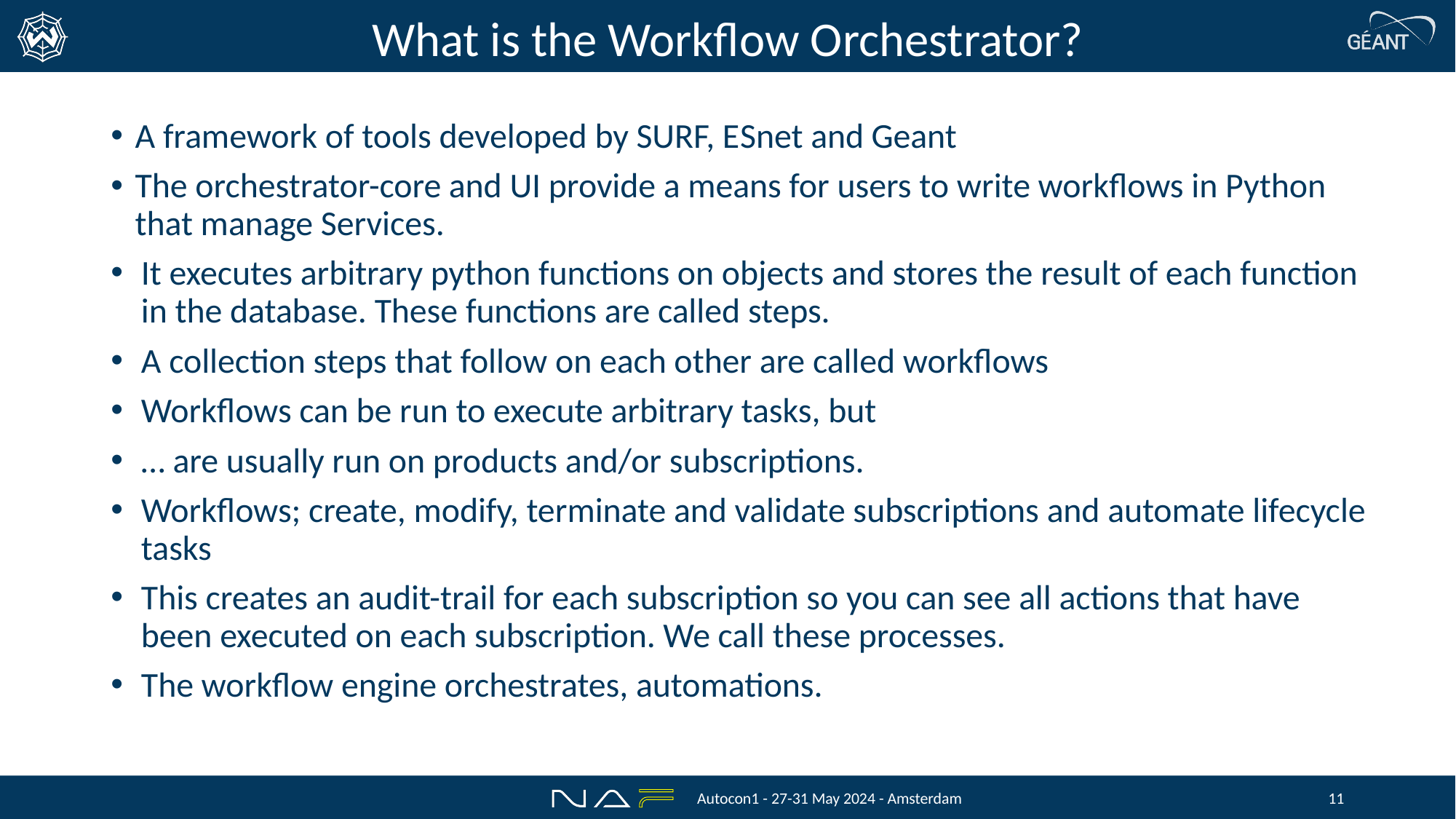

# What is the Workflow Orchestrator?
A framework of tools developed by SURF, ESnet and Geant
The orchestrator-core and UI provide a means for users to write workflows in Python that manage Services.
It executes arbitrary python functions on objects and stores the result of each function in the database. These functions are called steps.
A collection steps that follow on each other are called workflows
Workflows can be run to execute arbitrary tasks, but
… are usually run on products and/or subscriptions.
Workflows; create, modify, terminate and validate subscriptions and automate lifecycle tasks
This creates an audit-trail for each subscription so you can see all actions that have been executed on each subscription. We call these processes.
The workflow engine orchestrates, automations.

Autocon1 - 27-31 May 2024 - Amsterdam
11